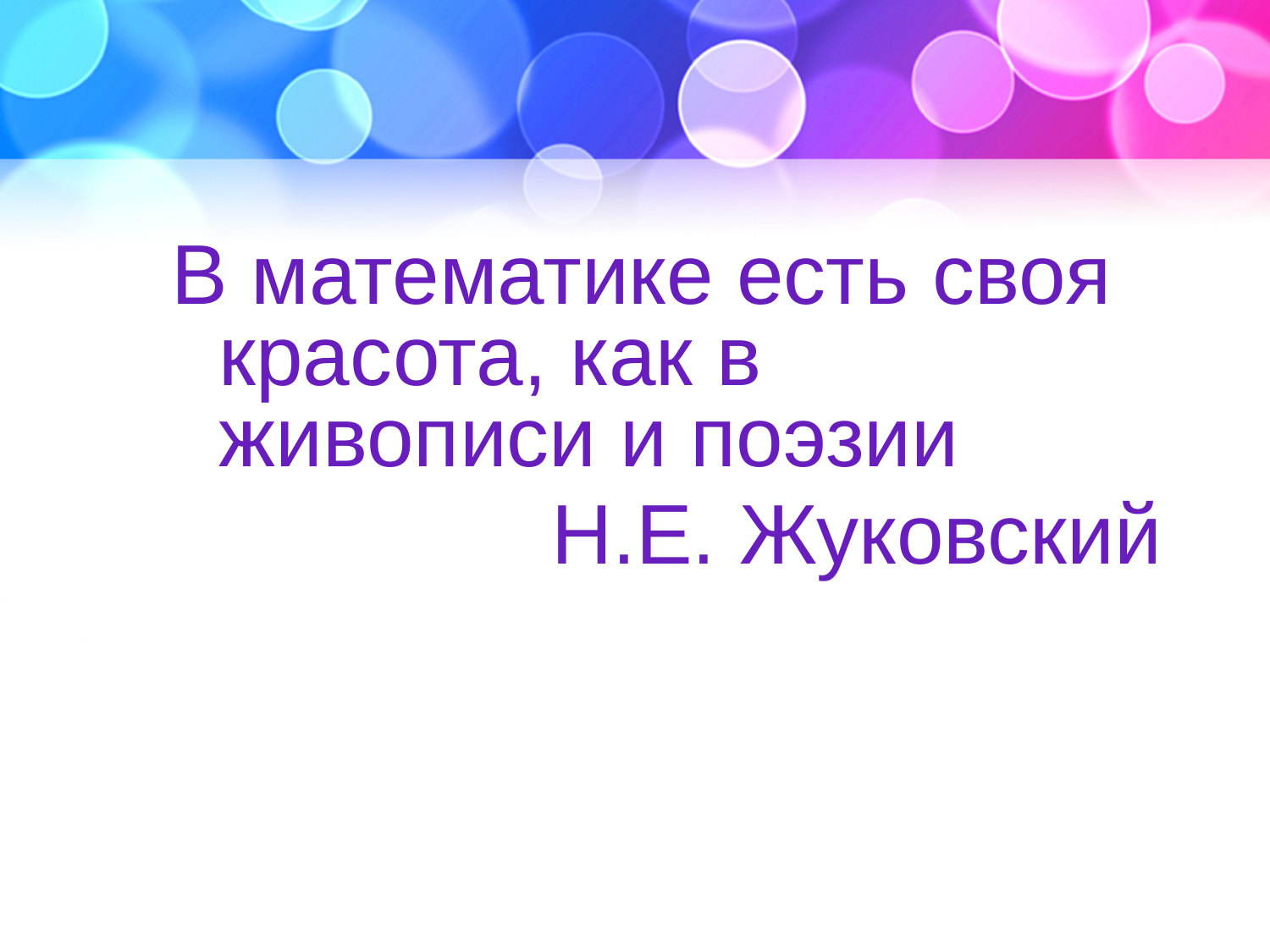

#
В математике есть своя красота, как в живописи и поэзии
Н.Е. Жуковский